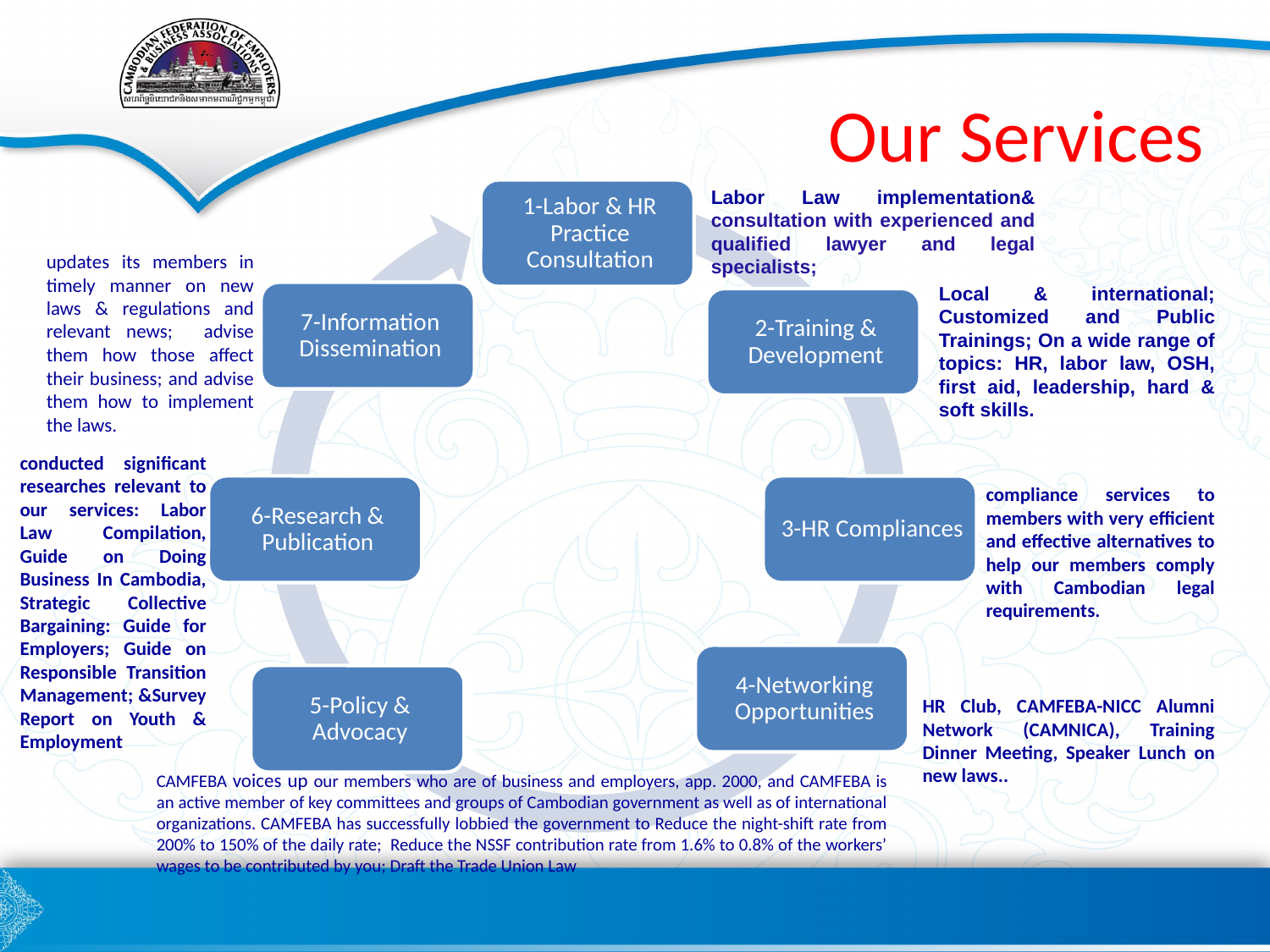

# Our Services
Labor Law implementation& consultation with experienced and qualified lawyer and legal specialists;
1-Labor & HR Practice Consultation
2-Training & Development
6-Research & Publication
5-Policy & Advocacy
3-HR Compliances
4-Networking Opportunities
7-Information Dissemination
updates its members in timely manner on new laws & regulations and relevant news;  advise them how those affect their business; and advise them how to implement the laws.
Local & international; Customized and Public Trainings; On a wide range of topics: HR, labor law, OSH, first aid, leadership, hard & soft skills.
conducted significant researches relevant to our services: Labor Law Compilation, Guide on Doing Business In Cambodia, Strategic Collective Bargaining: Guide for Employers; Guide on Responsible Transition Management; &Survey Report on Youth & Employment

compliance services to members with very efficient and effective alternatives to help our members comply with Cambodian legal requirements.

HR Club, CAMFEBA-NICC Alumni Network (CAMNICA), Training Dinner Meeting, Speaker Lunch on new laws..
CAMFEBA voices up our members who are of business and employers, app. 2000, and CAMFEBA is an active member of key committees and groups of Cambodian government as well as of international organizations. CAMFEBA has successfully lobbied the government to Reduce the night-shift rate from 200% to 150% of the daily rate;  Reduce the NSSF contribution rate from 1.6% to 0.8% of the workers’ wages to be contributed by you; Draft the Trade Union Law